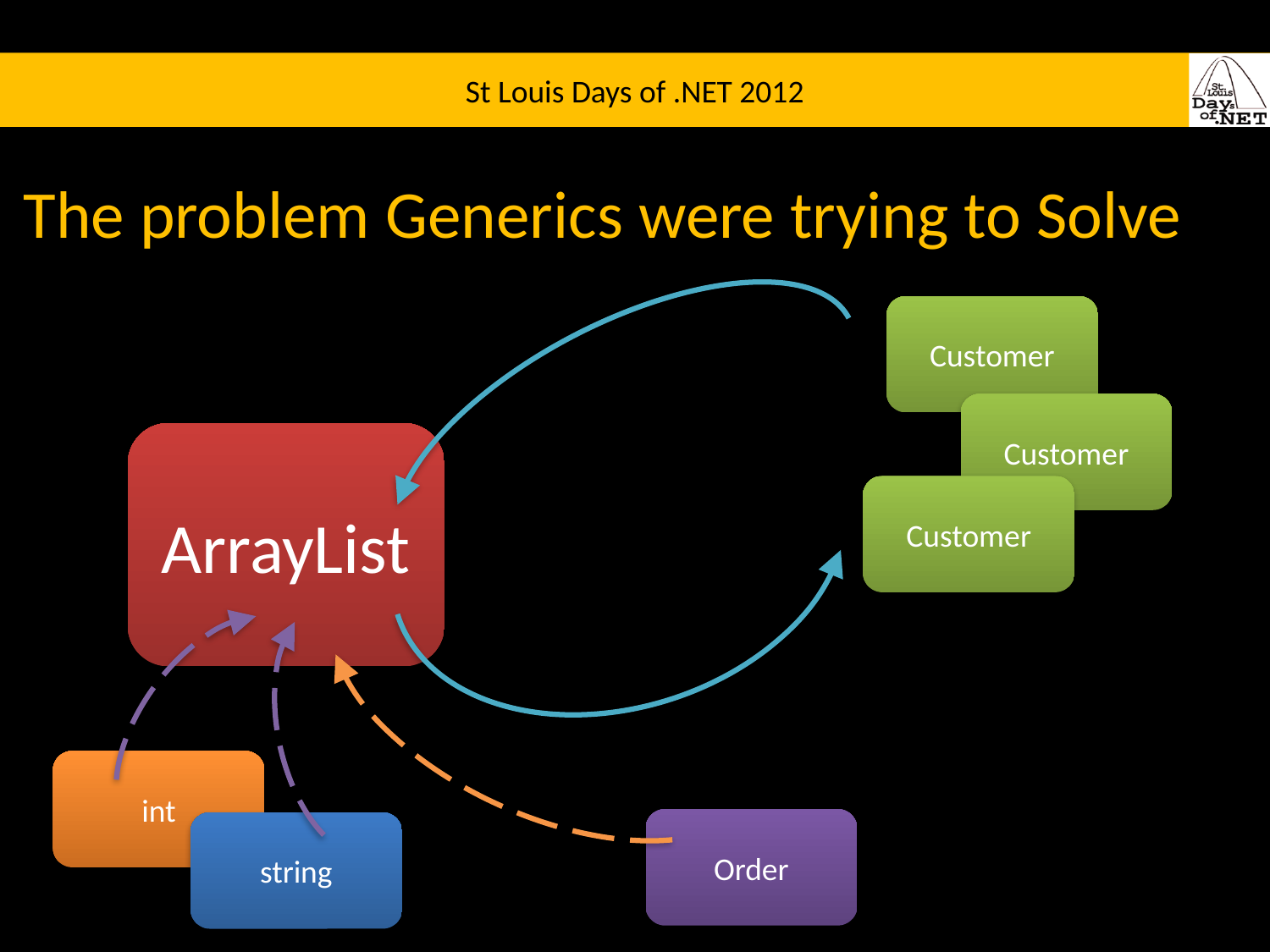

# The problem Generics were trying to Solve
Customer

Customer
ArrayList
Customer

int
Order
string